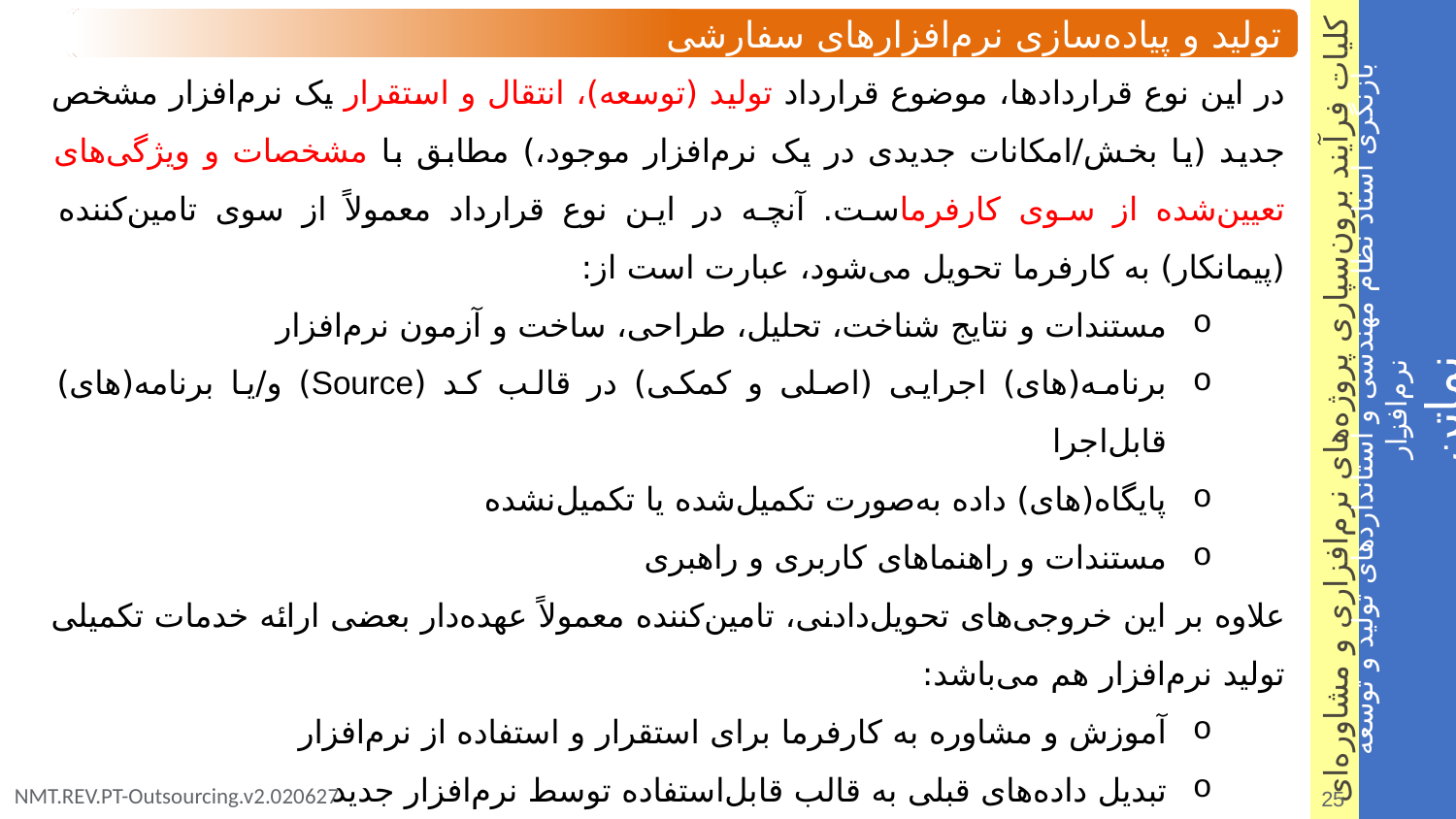

تولید و پیاده‌سازی نرم‌افزارهای سفارشی
در این نوع قراردادها، موضوع قرارداد تولید (توسعه)، انتقال و استقرار یک نرم‌افزار مشخص جدید (یا بخش/امکانات جدیدی در یک نرم‌افزار موجود،) مطابق با مشخصات و ویژگی‌های تعیین‌شده از سوی کارفرماست. آنچه در این نوع قرارداد معمولاً از سوی تامین‌کننده (پیمانکار) به کارفرما تحویل می‌شود، عبارت است از:
مستندات و نتایج شناخت، تحلیل، طراحی، ساخت و آزمون نرم‌افزار
برنامه(های) اجرایی (اصلی و کمکی) در قالب کد (Source) و/یا برنامه(های) قابل‌اجرا
پایگاه‌(های) داده به‌صورت تکمیل‌شده یا تکمیل‌نشده
مستندات و راهنماهای کاربری و راهبری
علاوه بر این خروجی‌های تحویل‌دادنی، تامین‌کننده معمولاً عهده‌دار بعضی ارائه خدمات تکمیلی تولید نرم‌افزار هم می‌باشد:
آموزش و مشاوره به کارفرما برای استقرار و استفاده از نرم‌افزار
تبدیل داده‌های قبلی به قالب قابل‌استفاده توسط نرم‌افزار جدید
پشتیبانی (نگهداری) نرم‌افزار مستقرشده برای یک دوره زمانی مشخص پس از استقرار
25